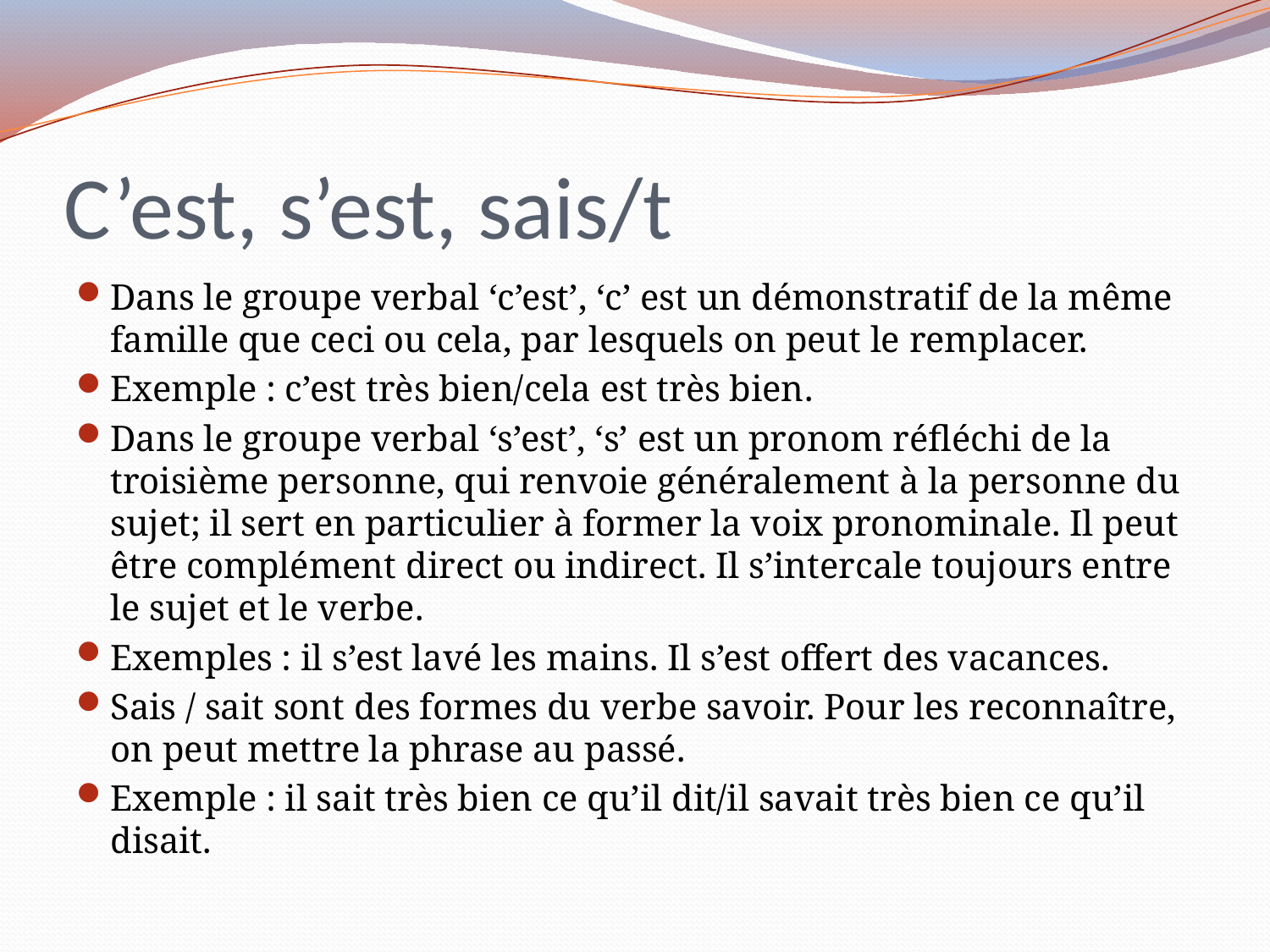

# C’est, s’est, sais/t
Dans le groupe verbal ‘c’est’, ‘c’ est un démonstratif de la même famille que ceci ou cela, par lesquels on peut le remplacer.
Exemple : c’est très bien/cela est très bien.
Dans le groupe verbal ‘s’est’, ‘s’ est un pronom réfléchi de la troisième personne, qui renvoie généralement à la personne du sujet; il sert en particulier à former la voix pronominale. Il peut être complément direct ou indirect. Il s’intercale toujours entre le sujet et le verbe.
Exemples : il s’est lavé les mains. Il s’est offert des vacances.
Sais / sait sont des formes du verbe savoir. Pour les reconnaître, on peut mettre la phrase au passé.
Exemple : il sait très bien ce qu’il dit/il savait très bien ce qu’il disait.